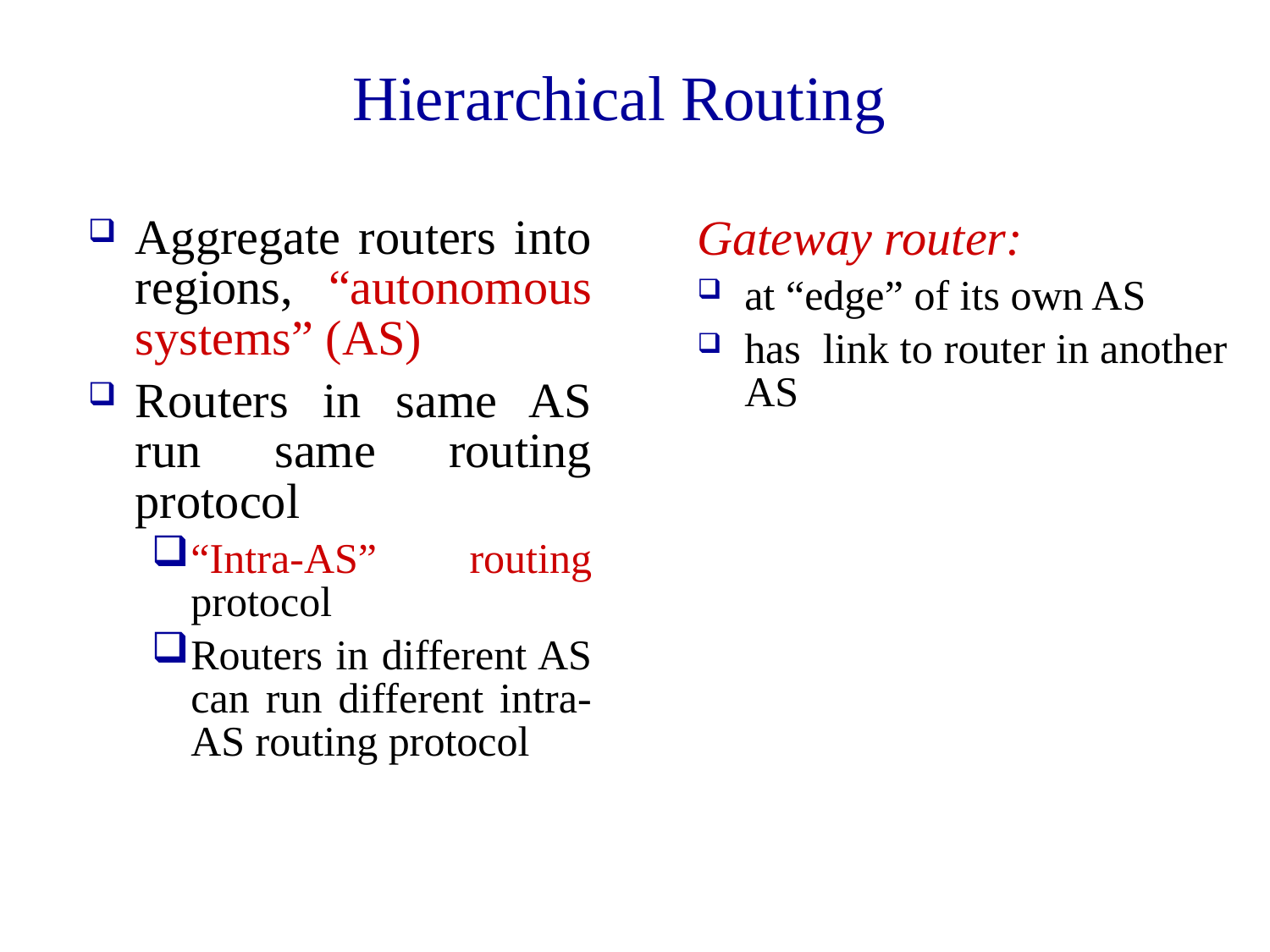

Hierarchical Routing
Aggregate routers into regions, “autonomous systems” (AS)
Routers in same AS run same routing protocol
“Intra-AS” routing protocol
Routers in different AS can run different intra-AS routing protocol
Gateway router:
at “edge” of its own AS
has  link to router in another AS